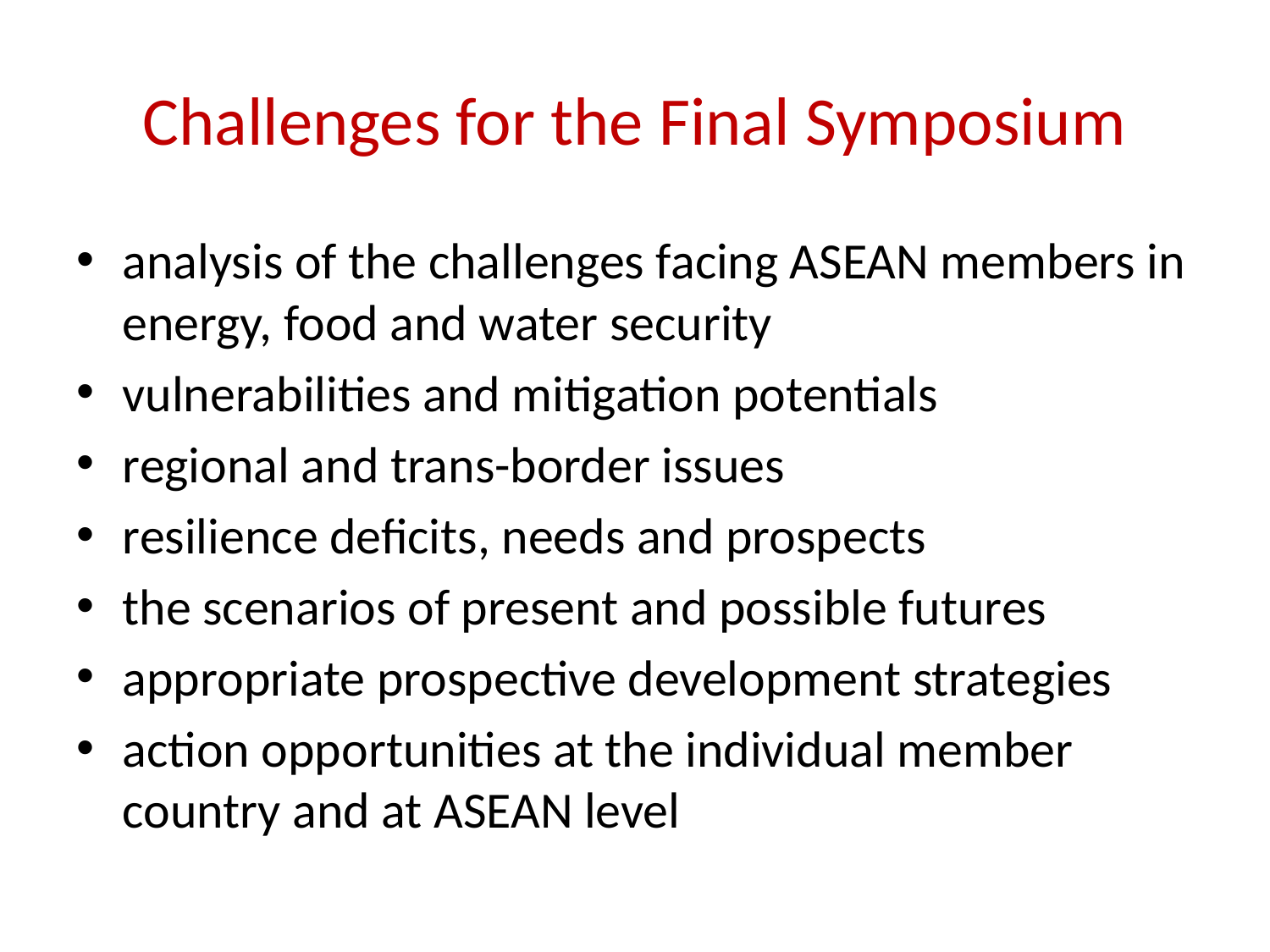

# Challenges for the Final Symposium
analysis of the challenges facing ASEAN members in energy, food and water security
vulnerabilities and mitigation potentials
regional and trans-border issues
resilience deficits, needs and prospects
the scenarios of present and possible futures
appropriate prospective development strategies
action opportunities at the individual member country and at ASEAN level